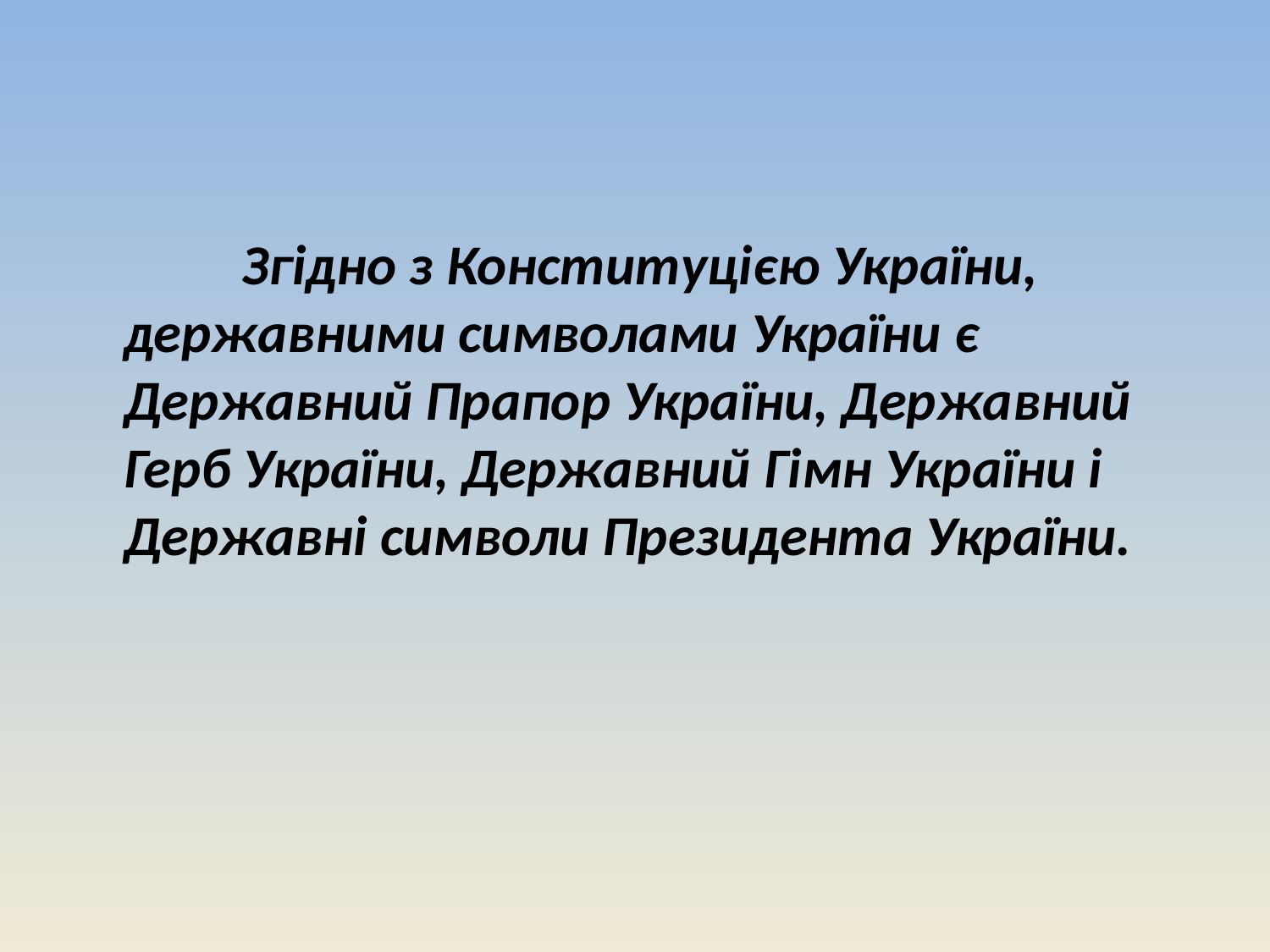

Згідно з Конституцією України, державними символами України є Державний Прапор України, Державний Герб України, Державний Гімн України і Державні символи Президента України.